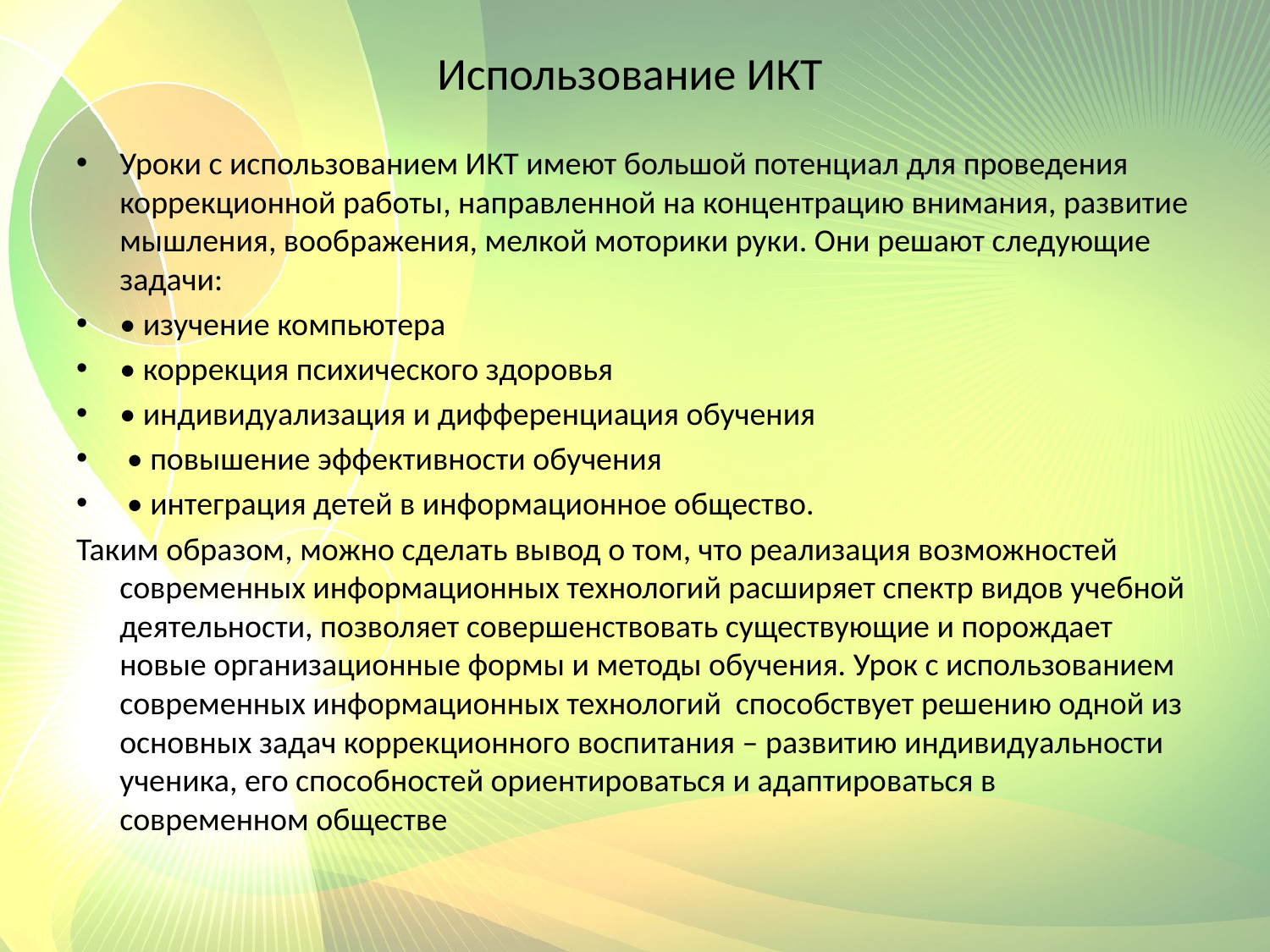

# Использование ИКТ
Уроки с использованием ИКТ имеют большой потенциал для проведения коррекционной работы, направленной на концентрацию внимания, развитие мышления, воображения, мелкой моторики руки. Они решают следующие задачи:
• изучение компьютера
• коррекция психического здоровья
• индивидуализация и дифференциация обучения
 • повышение эффективности обучения
 • интеграция детей в информационное общество.
Таким образом, можно сделать вывод о том, что реализация возможностей современных информационных технологий расширяет спектр видов учебной деятельности, позволяет совершенствовать существующие и порождает новые организационные формы и методы обучения. Урок с использованием современных информационных технологий  способствует решению одной из основных задач коррекционного воспитания – развитию индивидуальности ученика, его способностей ориентироваться и адаптироваться в современном обществе